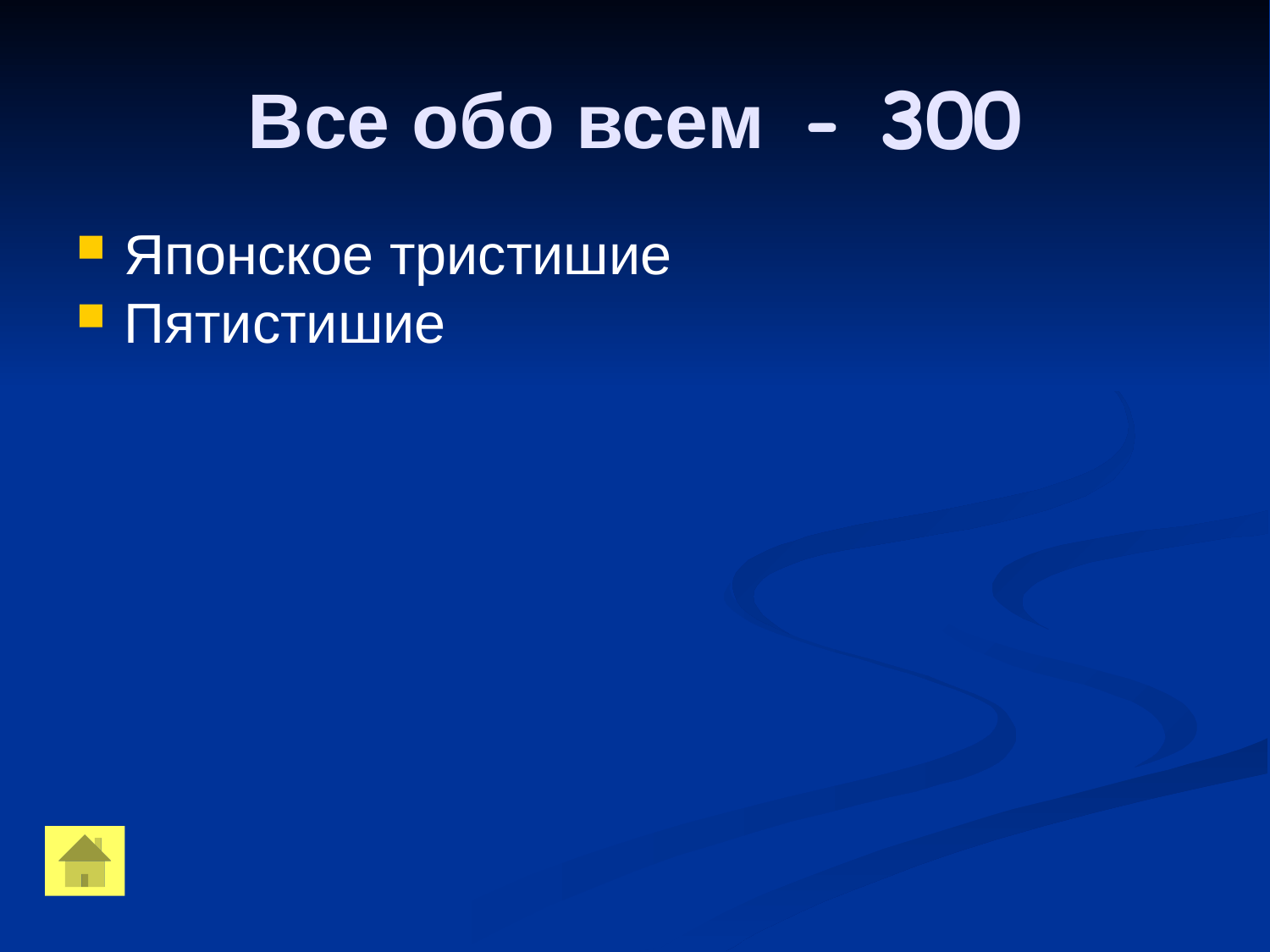

Все обо всем - 300
Японское тристишие
Пятистишие